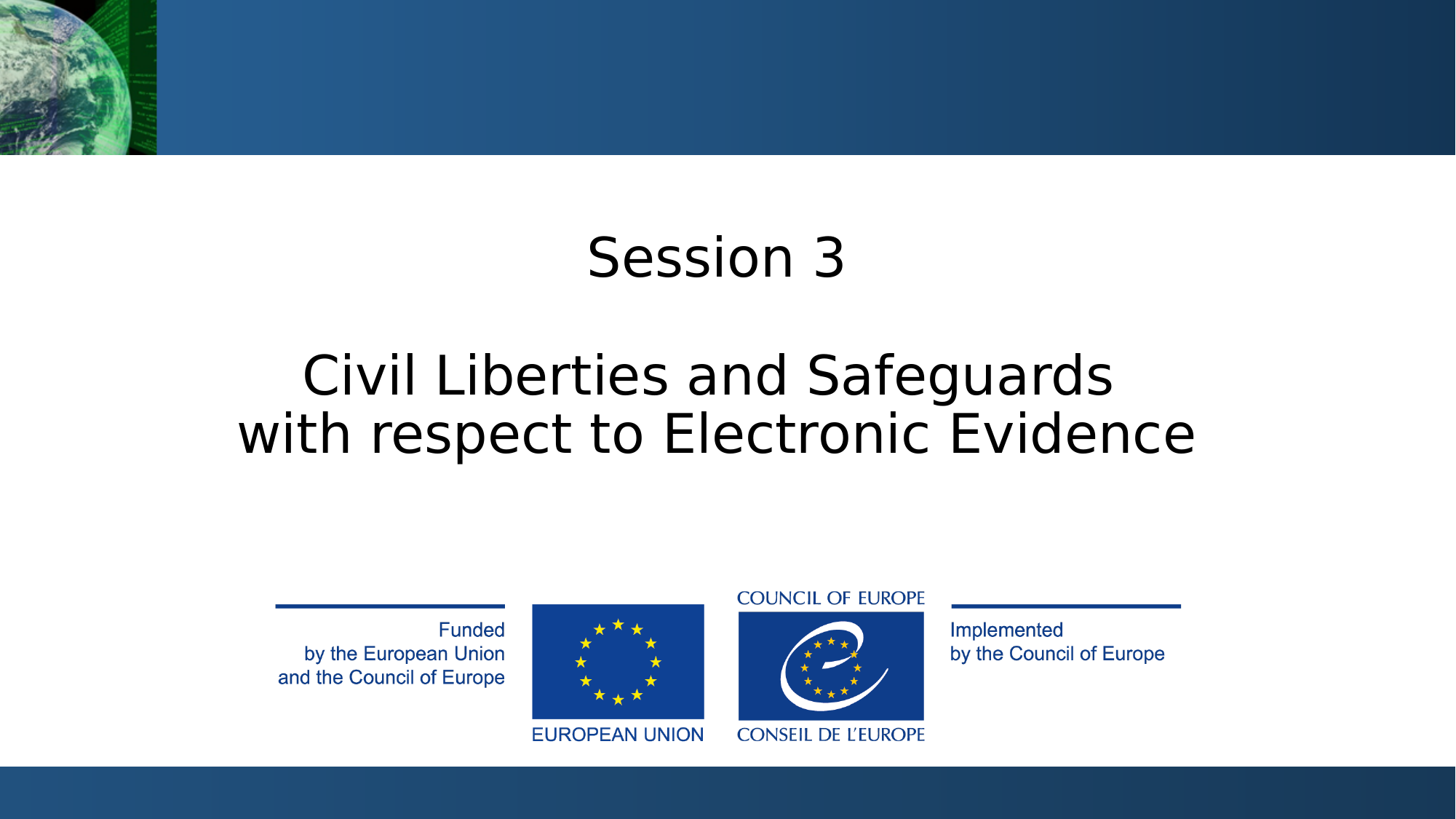

Session 3
Civil Liberties and Safeguards
with respect to Electronic Evidence